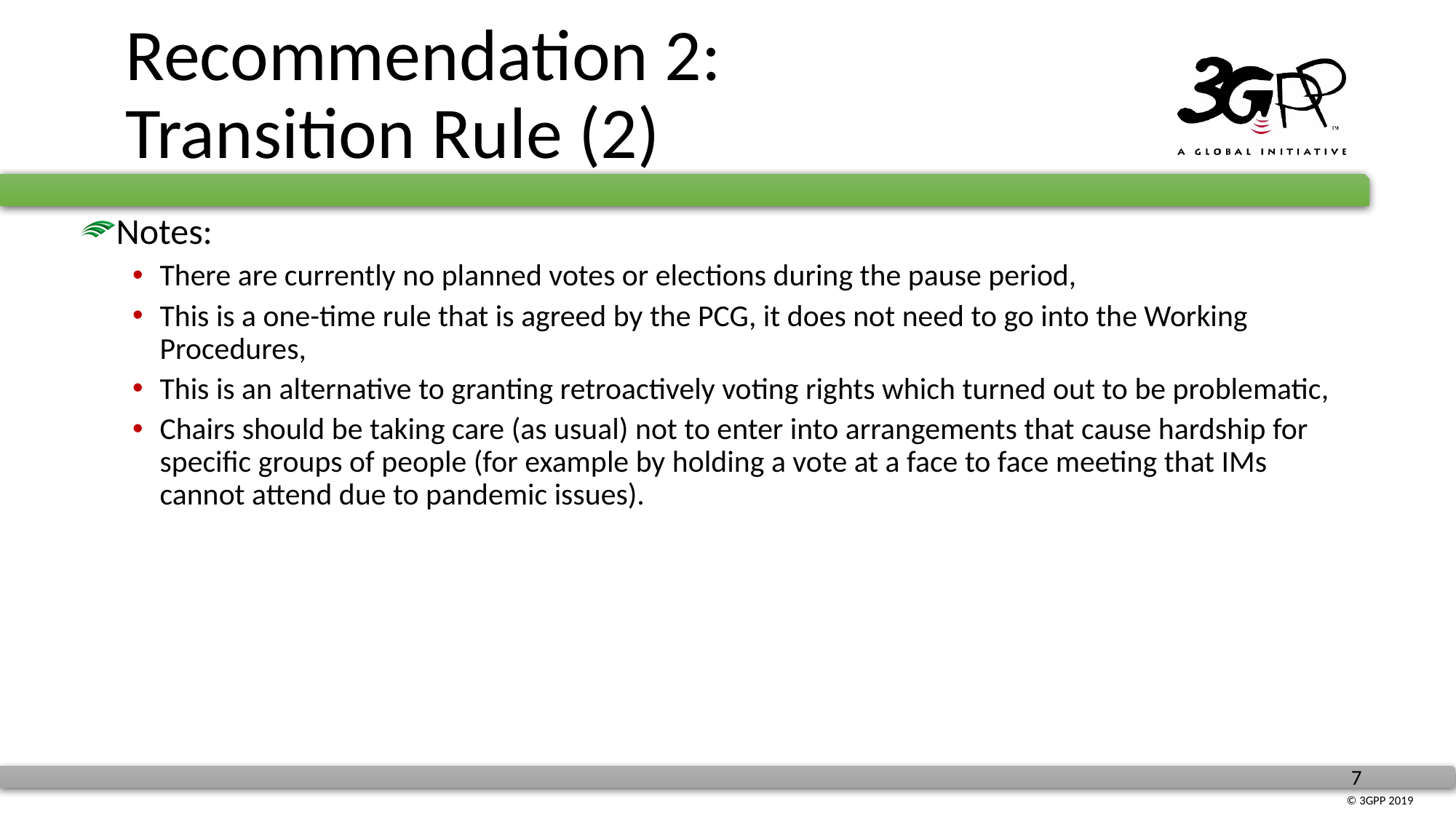

# Recommendation 2: Transition Rule (2)
Notes:
There are currently no planned votes or elections during the pause period,
This is a one-time rule that is agreed by the PCG, it does not need to go into the Working Procedures,
This is an alternative to granting retroactively voting rights which turned out to be problematic,
Chairs should be taking care (as usual) not to enter into arrangements that cause hardship for specific groups of people (for example by holding a vote at a face to face meeting that IMs cannot attend due to pandemic issues).